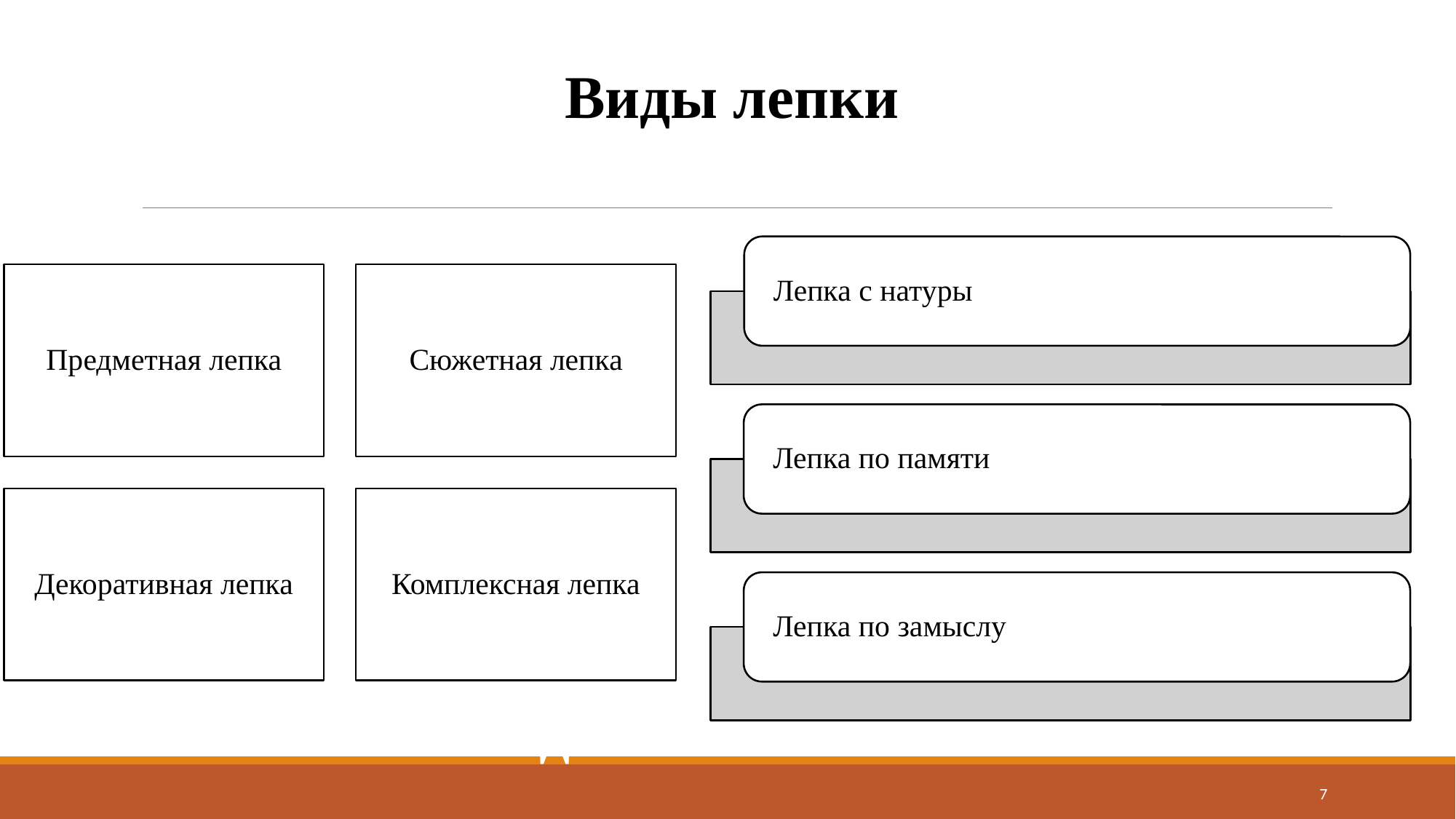

Виды лепки
Предметная лепка
Сюжетная лепка
Декоративная лепка
Комплексная лепка
Лепка с натуры
Лепка по памяти
Лепка по замыслу
# Формы организации внеурочной деятельности
7